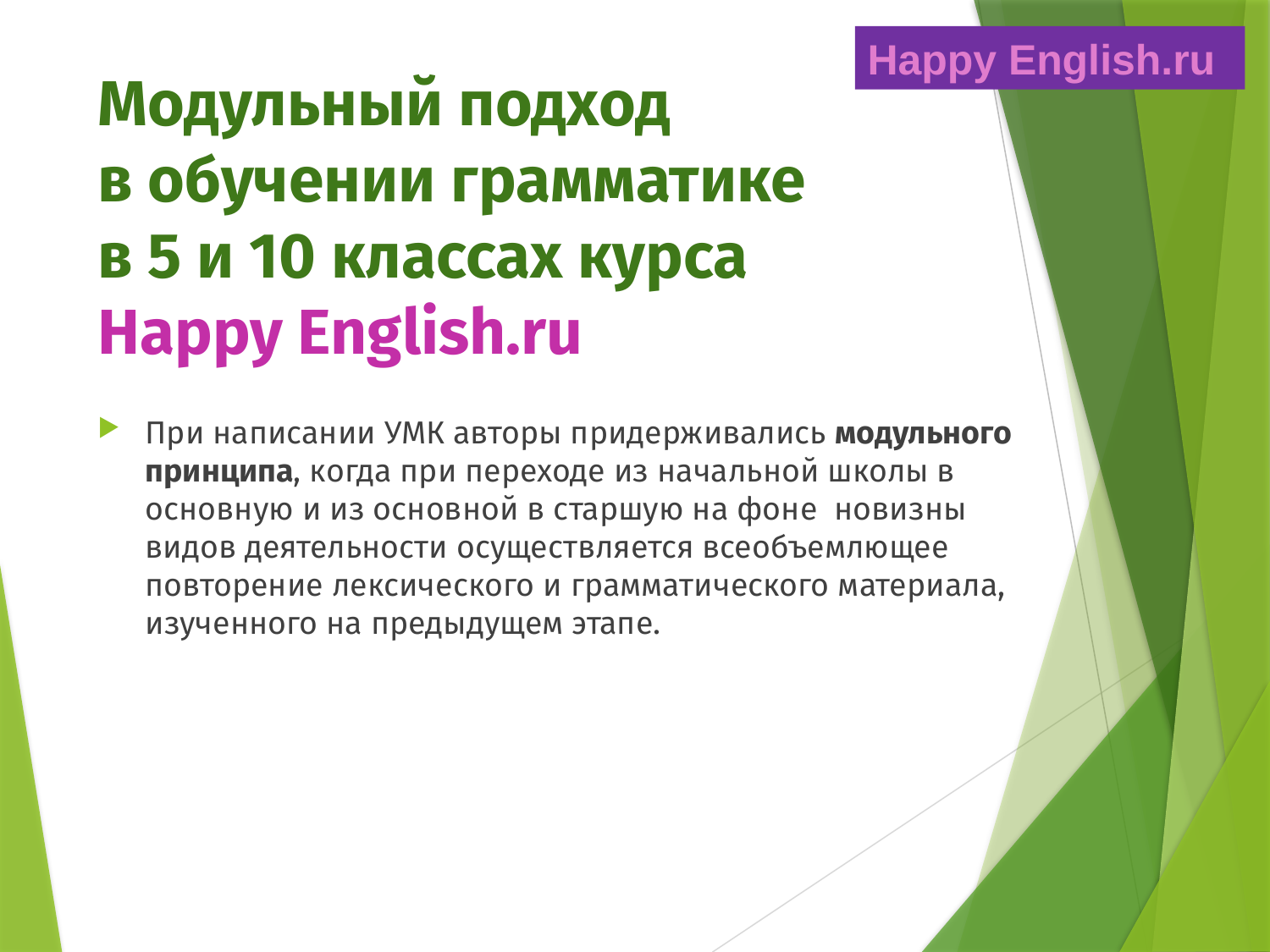

Happy English.ru
# Модульный подход в обучении грамматике в 5 и 10 классах курса Happy English.ru
При написании УМК авторы придерживались модульного принципа, когда при переходе из начальной школы в основную и из основной в старшую на фоне  новизны видов деятельности осуществляется всеобъемлющее повторение лексического и грамматического материала, изученного на предыдущем этапе.